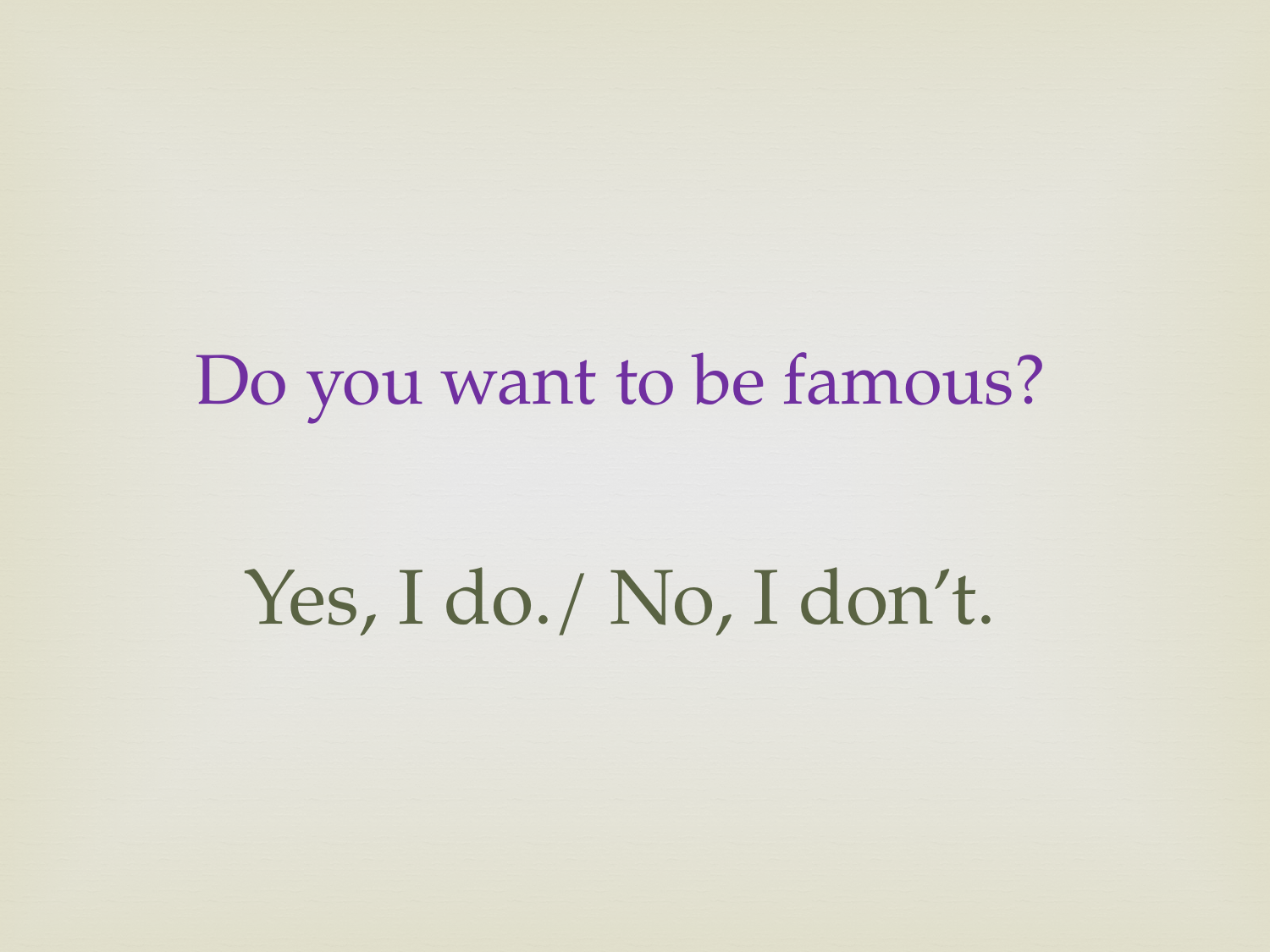

Do you want to be famous?
Yes, I do./ No, I don’t.